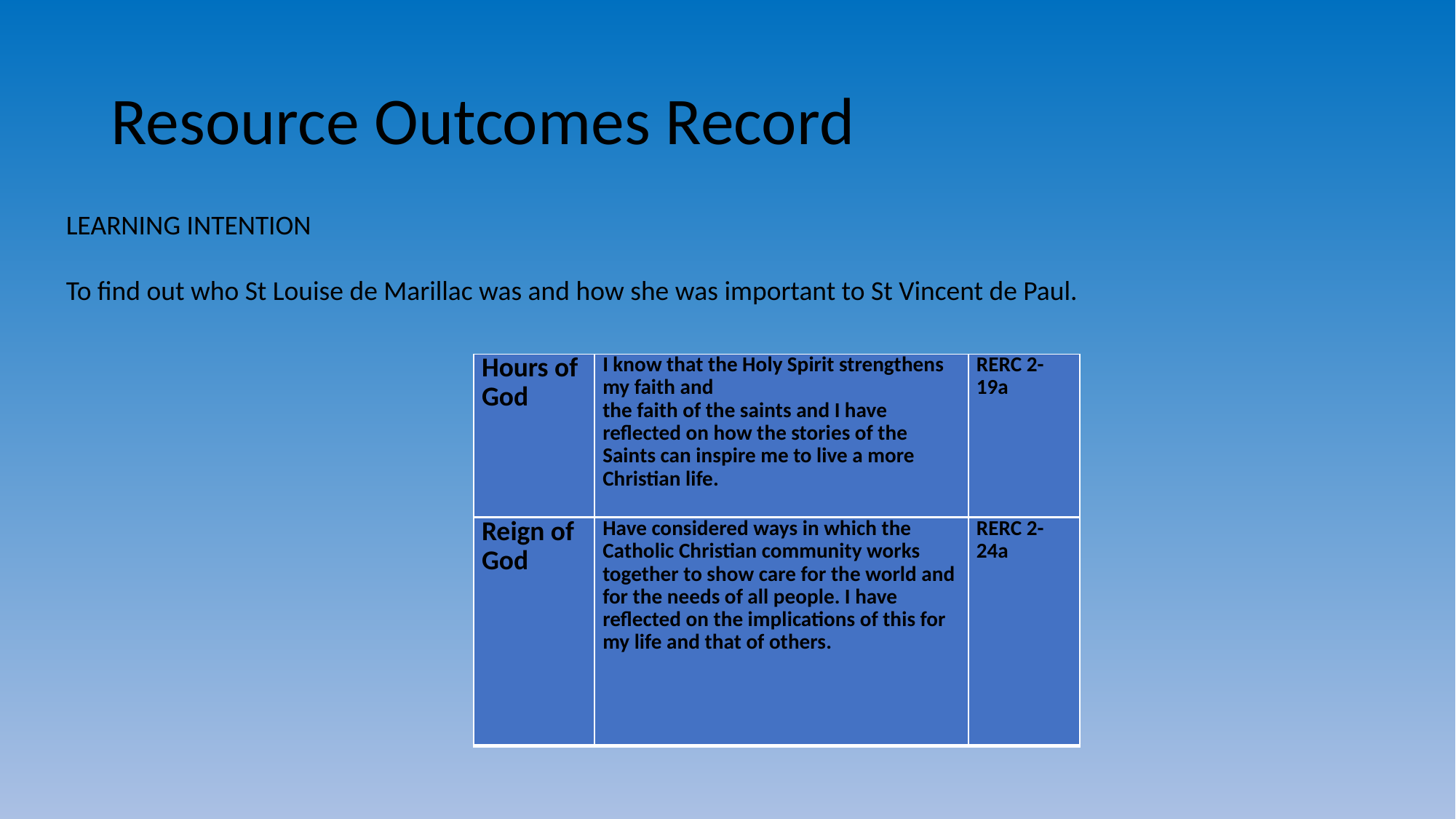

# Resource Outcomes Record
LEARNING INTENTION

To find out who St Louise de Marillac was and how she was important to St Vincent de Paul.
| Hours of God | I know that the Holy Spirit strengthens my faith and the faith of the saints and I have reflected on how the stories of the Saints can inspire me to live a more Christian life. | RERC 2-19a |
| --- | --- | --- |
| Reign of God | Have considered ways in which the Catholic Christian community works together to show care for the world and for the needs of all people. I have reflected on the implications of this for my life and that of others. | RERC 2-24a |
| --- | --- | --- |